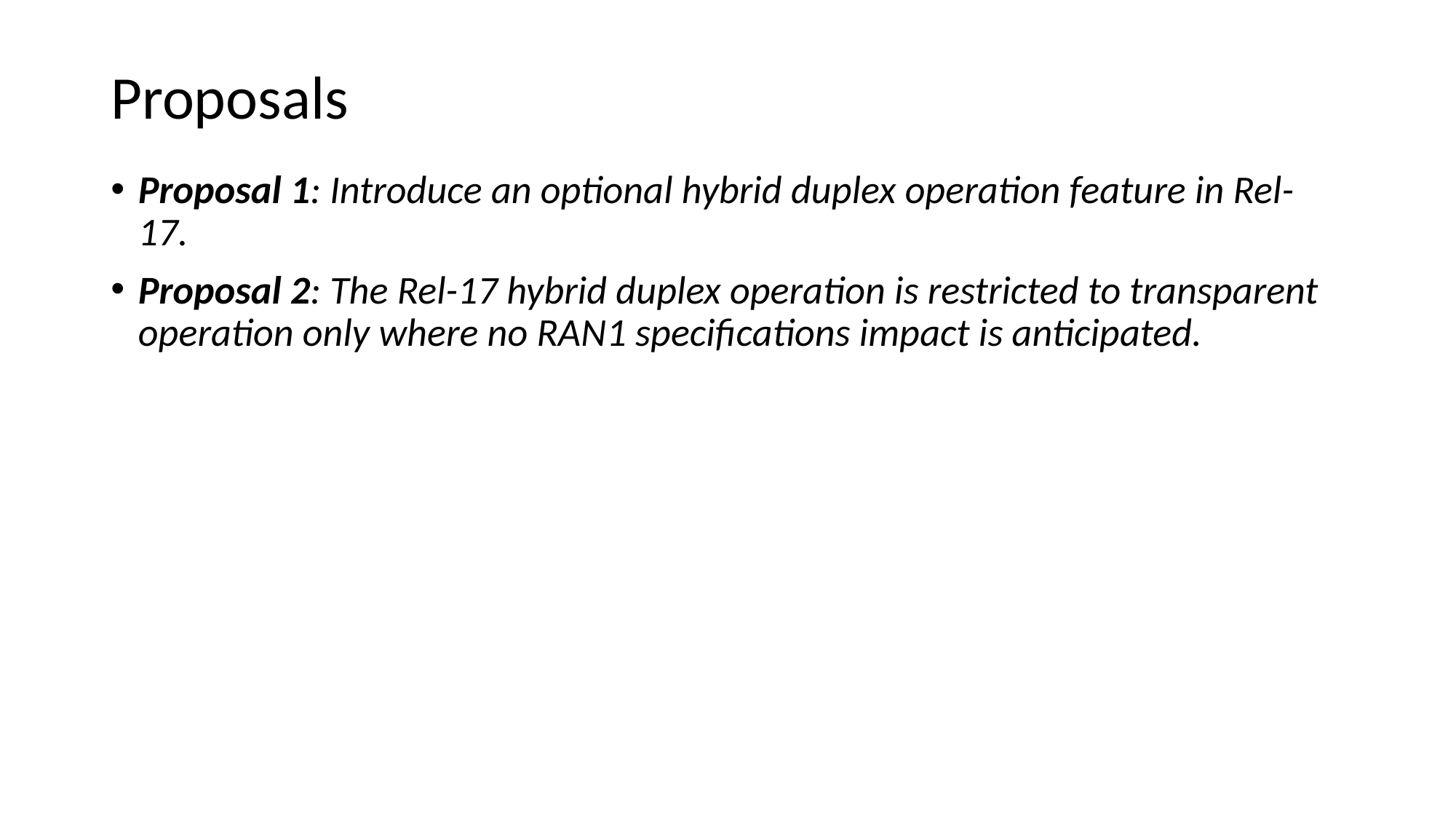

# Proposals
Proposal 1: Introduce an optional hybrid duplex operation feature in Rel-17.
Proposal 2: The Rel-17 hybrid duplex operation is restricted to transparent operation only where no RAN1 specifications impact is anticipated.